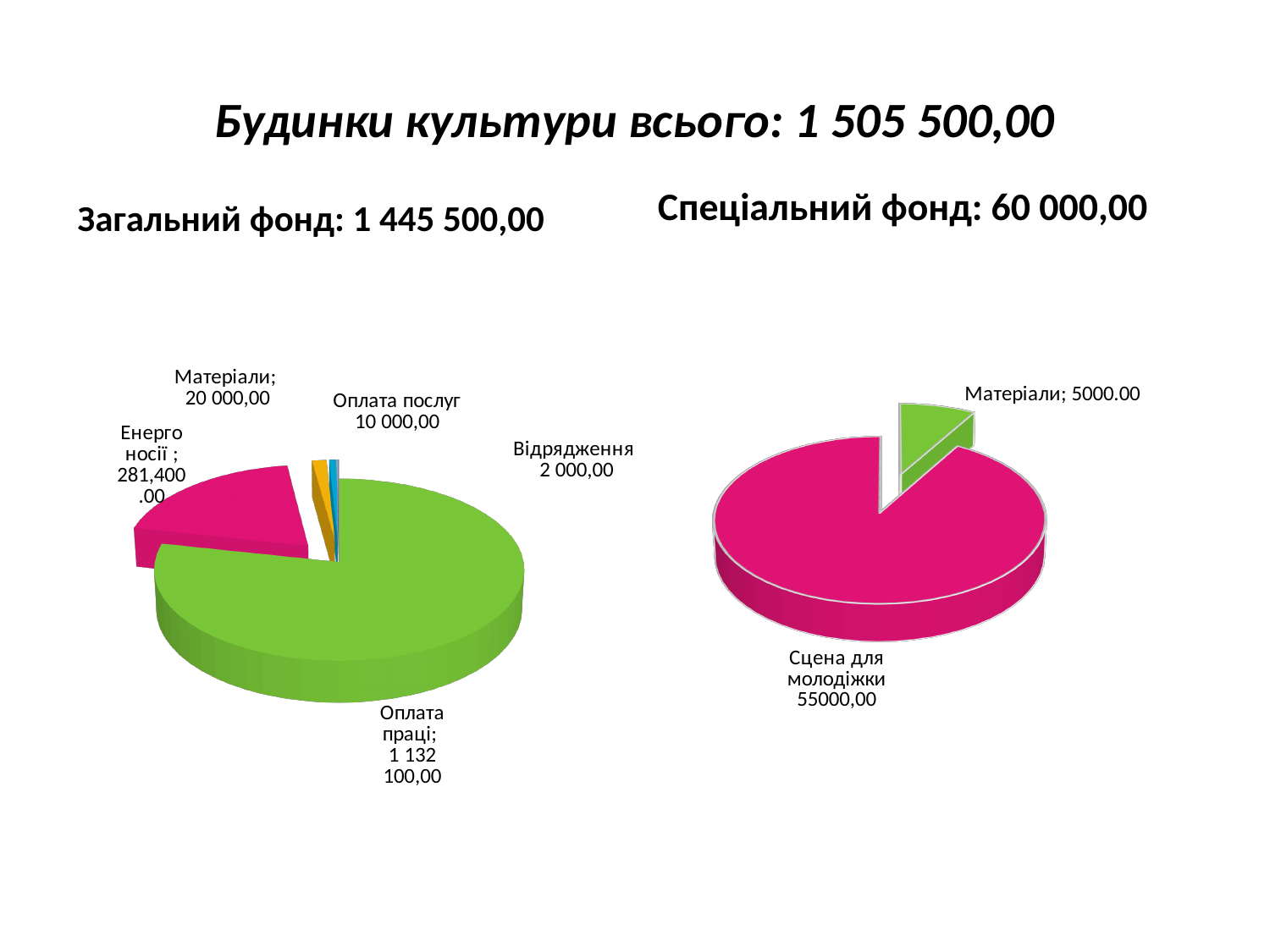

# Будинки культури всього: 1 505 500,00
Спеціальний фонд: 60 000,00
Загальний фонд: 1 445 500,00

[unsupported chart]

[unsupported chart]